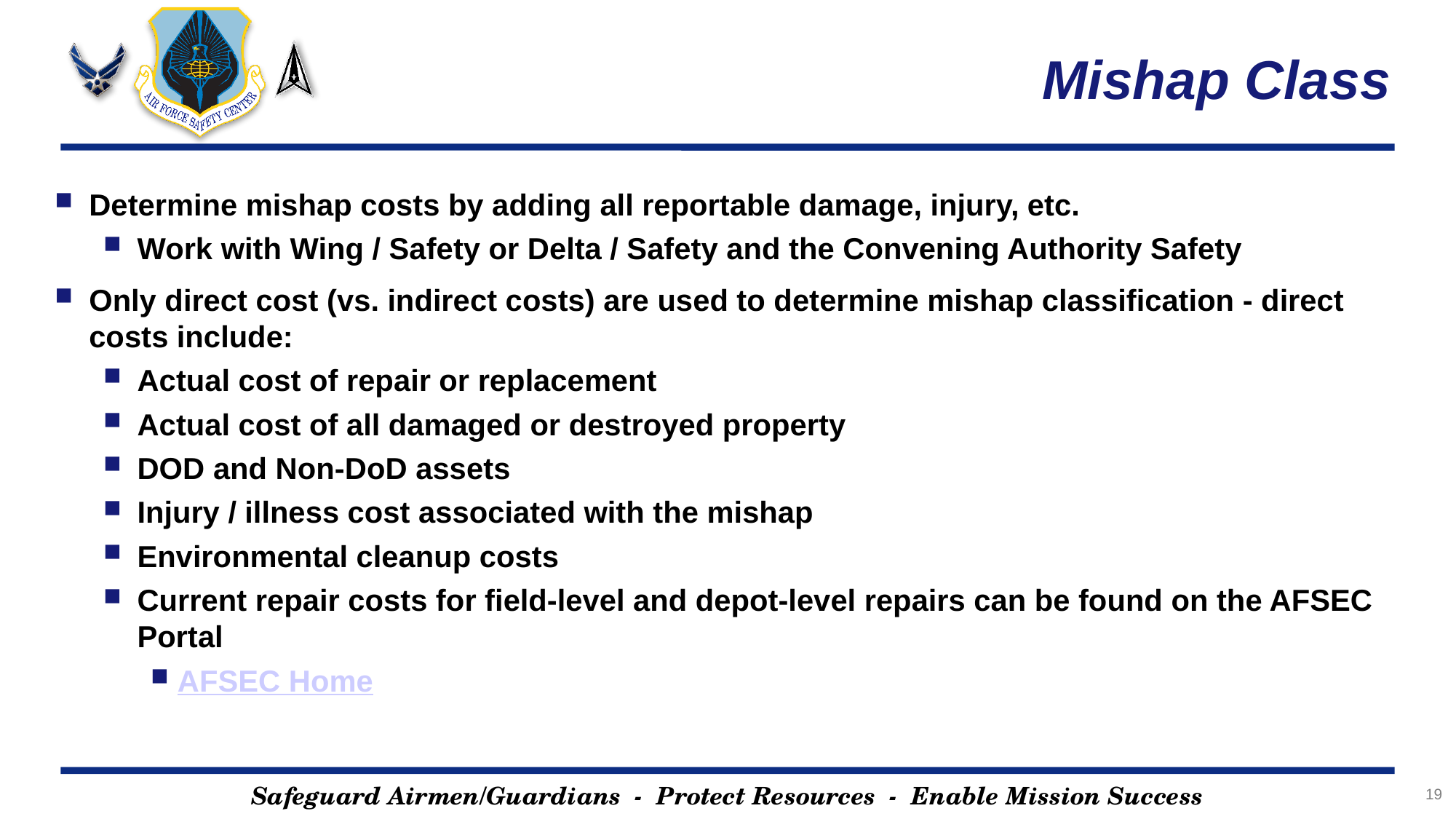

# Mishap Class
Determine mishap costs by adding all reportable damage, injury, etc.
Work with Wing / Safety or Delta / Safety and the Convening Authority Safety
Only direct cost (vs. indirect costs) are used to determine mishap classification - direct costs include:
Actual cost of repair or replacement
Actual cost of all damaged or destroyed property
DOD and Non-DoD assets
Injury / illness cost associated with the mishap
Environmental cleanup costs
Current repair costs for field-level and depot-level repairs can be found on the AFSEC Portal
AFSEC Home
19